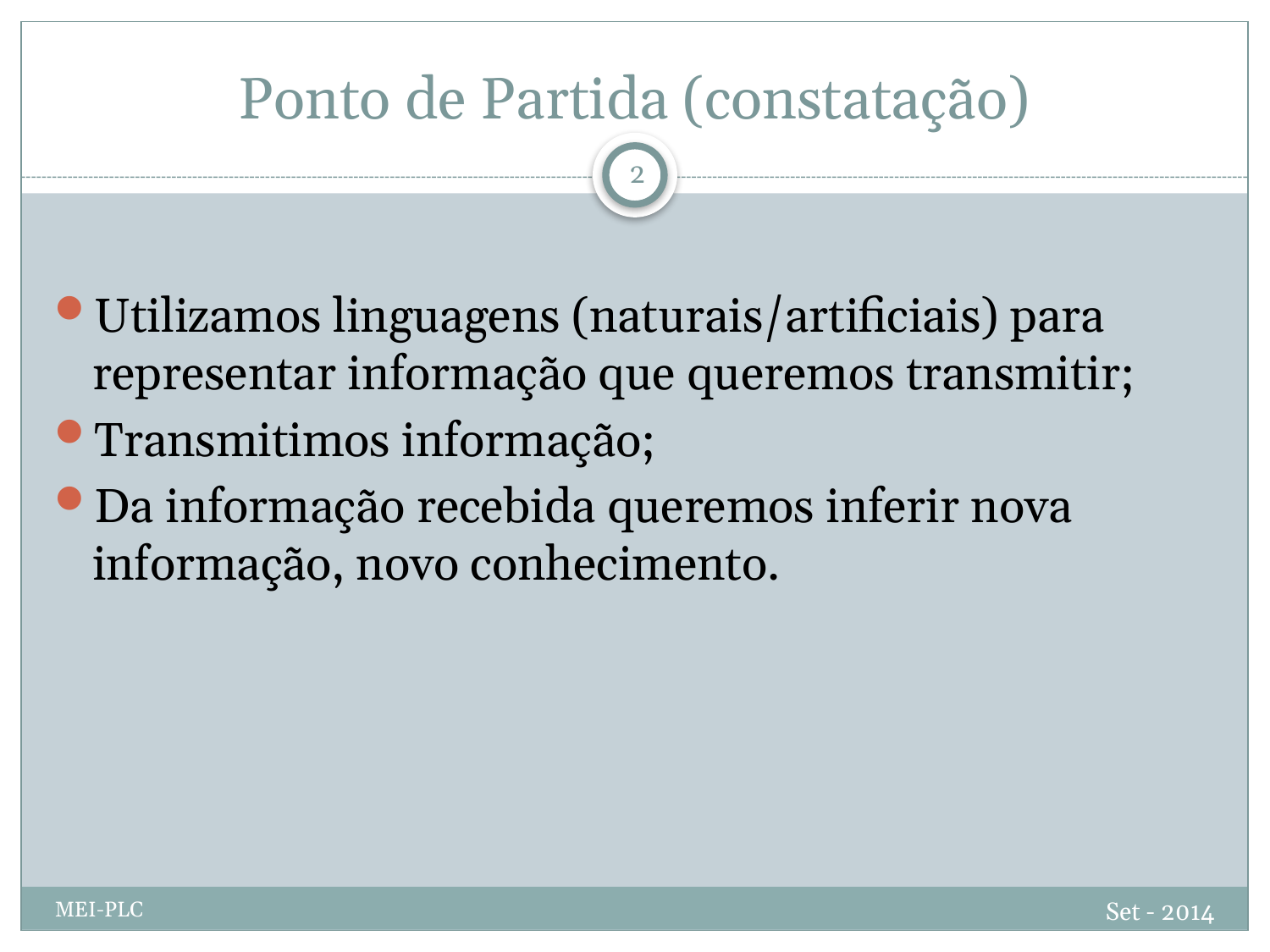

# Ponto de Partida (constatação)
2

Utilizamos linguagens (naturais/artificiais) para representar informação que queremos transmitir;
Transmitimos informação;
Da informação recebida queremos inferir nova informação, novo conhecimento.
Set - 2014
MEI-PLC